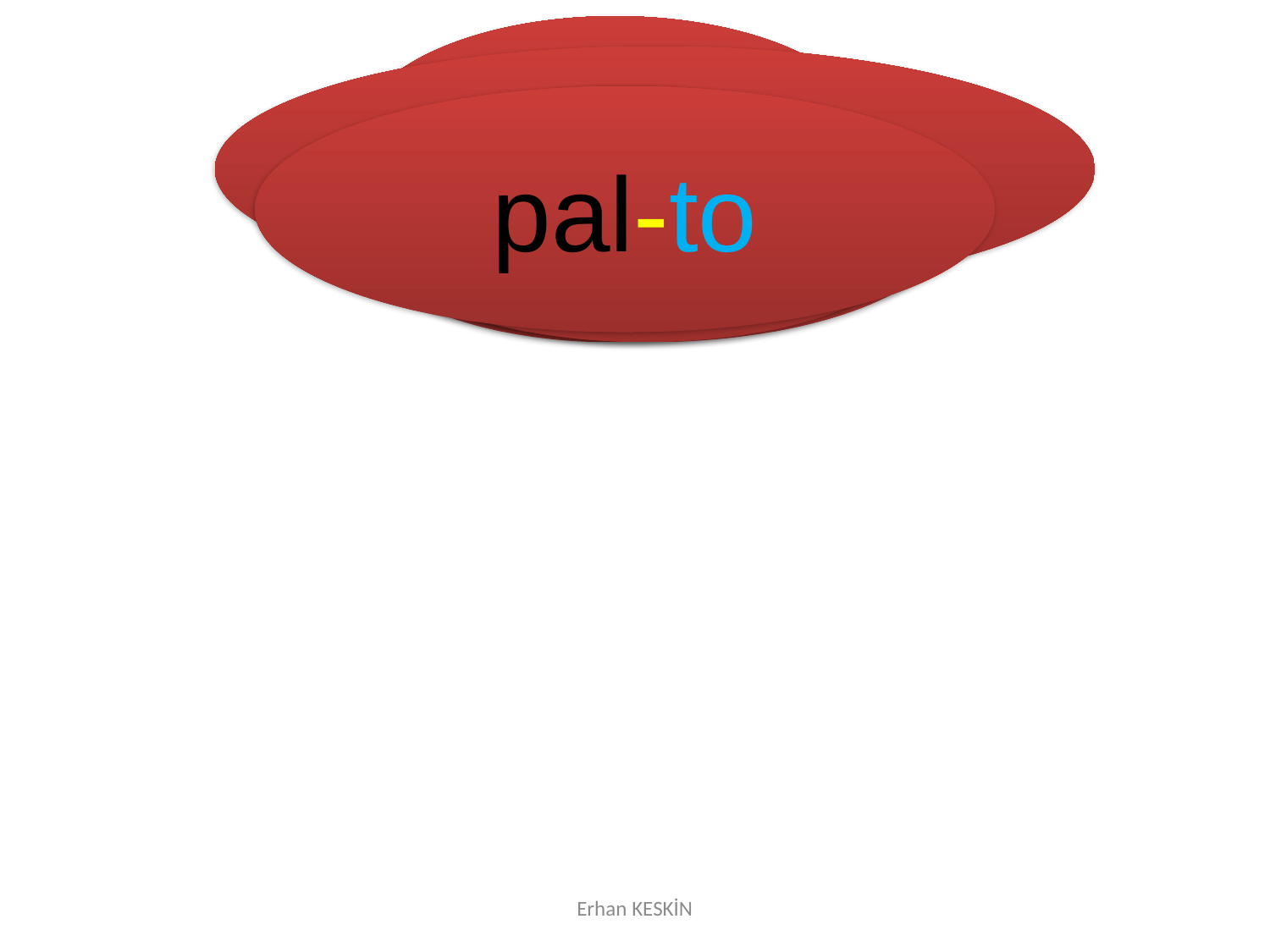

Po-lat
Pı-nar
Pe-ker
pal-to
Pe-lin
kö-pek
şu-rup
do-lap
Erhan KESKİN